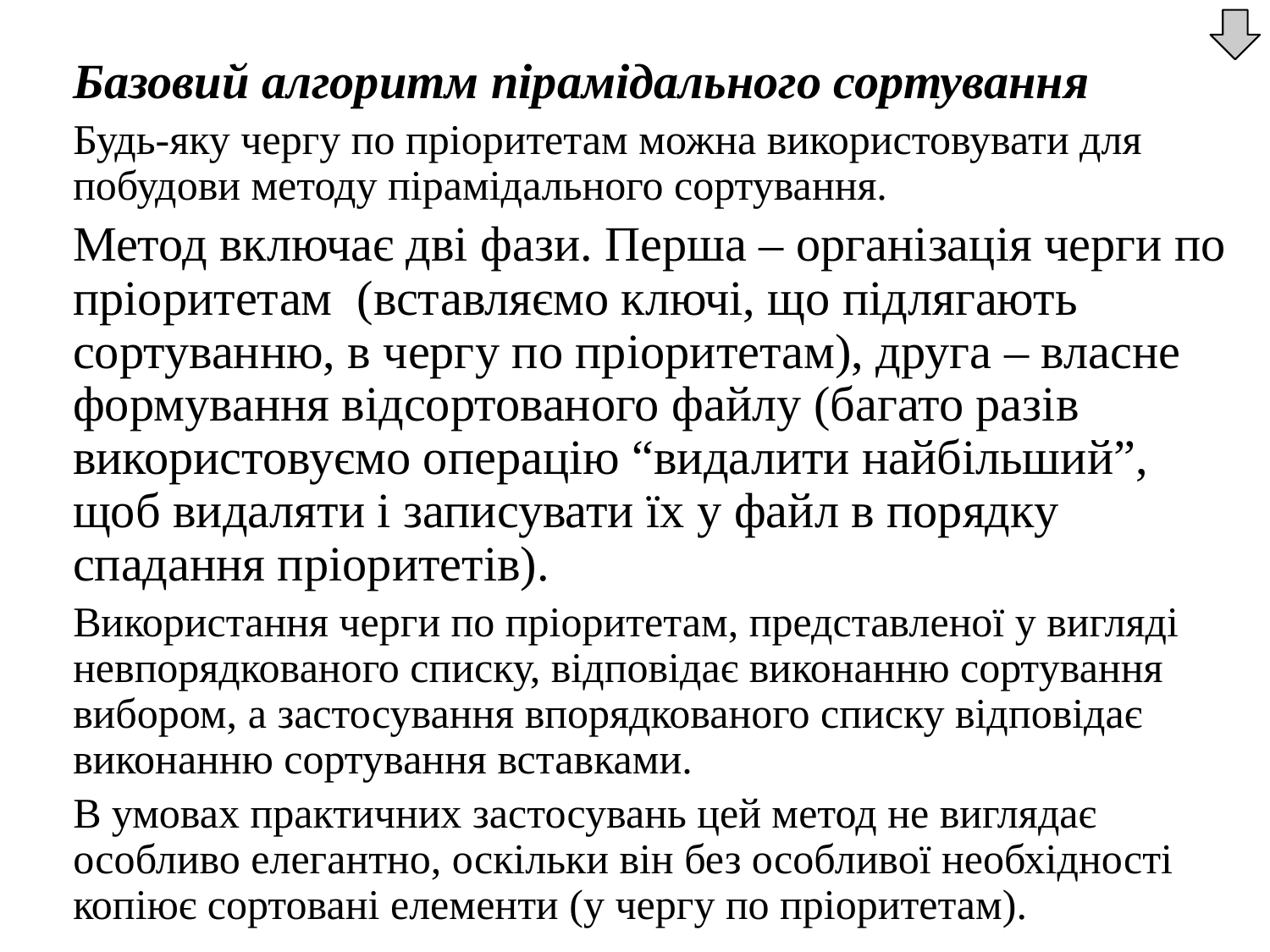

Базовий алгоритм пірамідального сортування
	Будь-яку чергу по пріоритетам можна використовувати для побудови методу пірамідального сортування.
	Метод включає дві фази. Перша – організація черги по пріоритетам  (вставляємо ключі, що підлягають сортуванню, в чергу по пріоритетам), друга – власне формування відсортованого файлу (багато разів використовуємо операцію “видалити найбільший”, щоб видаляти і записувати їх у файл в порядку спадання пріоритетів).
	Використання черги по пріоритетам, представленої у вигляді невпорядкованого списку, відповідає виконанню сортування вибором, а застосування впорядкованого списку відповідає виконанню сортування вставками.
	В умовах практичних застосувань цей метод не виглядає особливо елегантно, оскільки він без особливої необхідності копіює сортовані елементи (у чергу по пріоритетам).